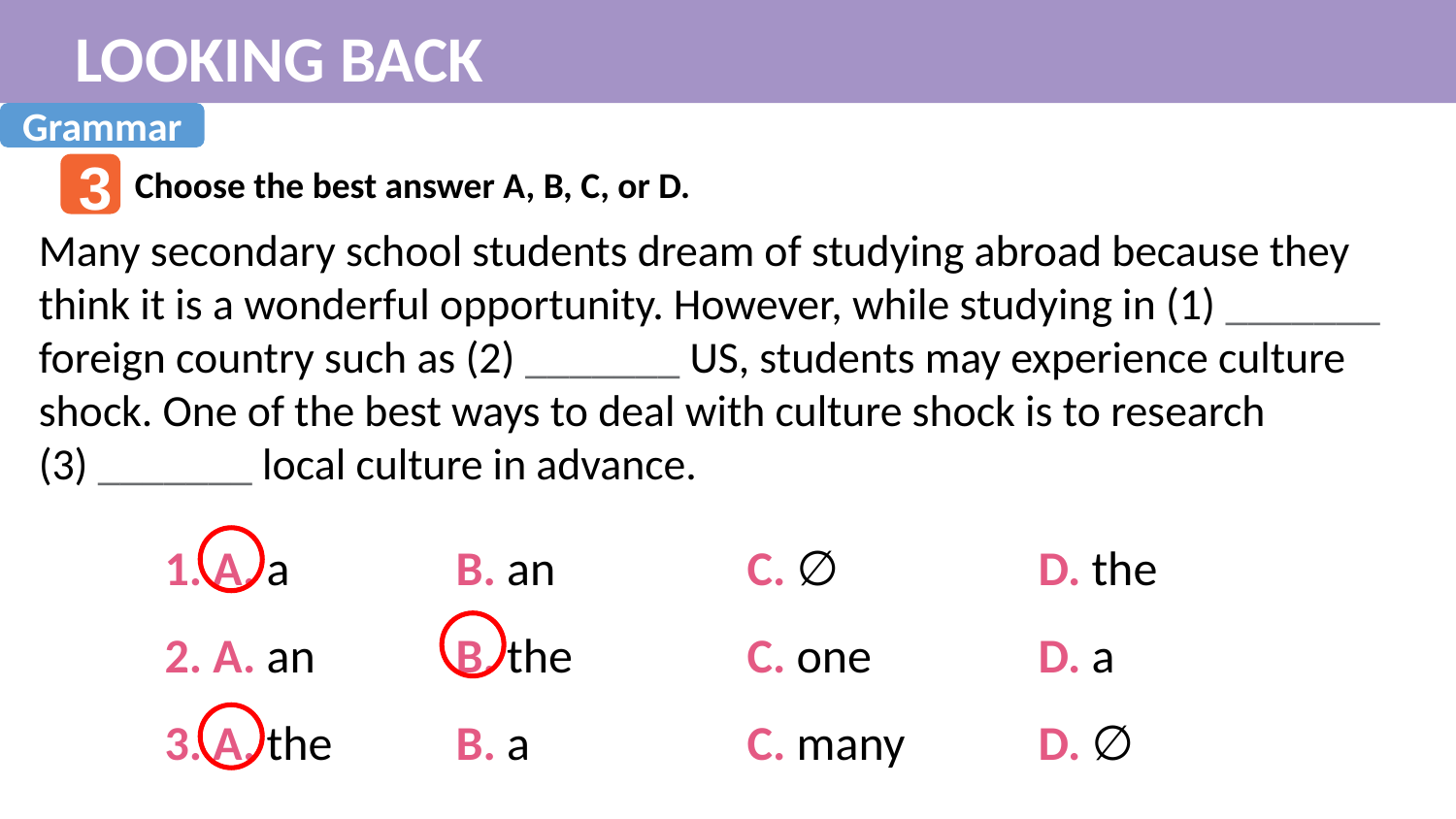

LOOKING BACK

Grammar
3

Choose the best answer A, B, C, or D.
Many secondary school students dream of studying abroad because they think it is a wonderful opportunity. However, while studying in (1) _______ foreign country such as (2) _______ US, students may experience culture shock. One of the best ways to deal with culture shock is to research
(3) _______ local culture in advance.
1. A. a 		B. an 		C. ∅ 		D. the
2. A. an 	B. the 		C. one 		D. a
3. A. the 	B. a 		C. many 	D. ∅